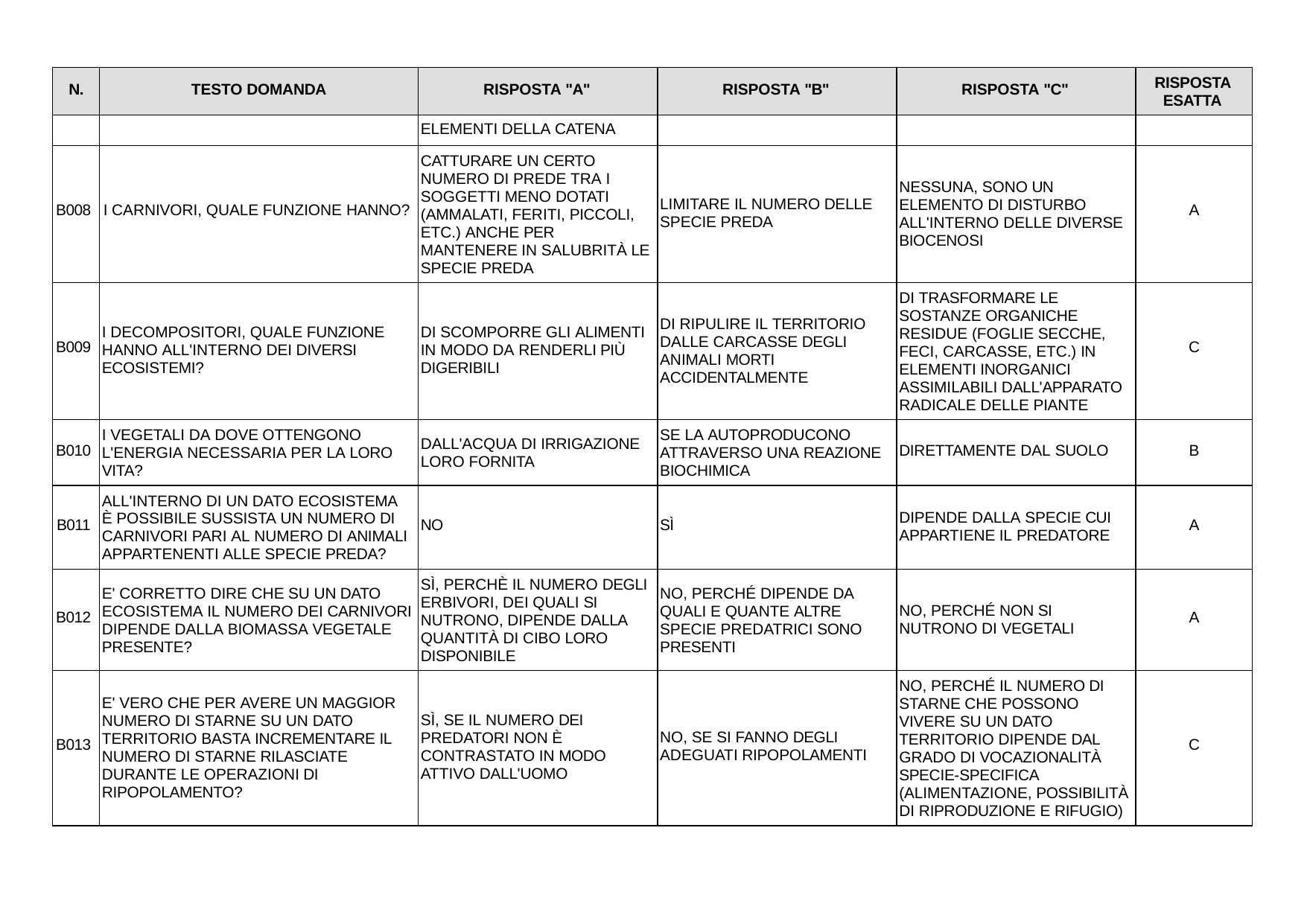

| N. | TESTO DOMANDA | RISPOSTA "A" | RISPOSTA "B" | RISPOSTA "C" | RISPOSTA ESATTA |
| --- | --- | --- | --- | --- | --- |
|  |  | ELEMENTI DELLA CATENA |  |  |  |
| B008 | I CARNIVORI, QUALE FUNZIONE HANNO? | CATTURARE UN CERTO NUMERO DI PREDE TRA I SOGGETTI MENO DOTATI (AMMALATI, FERITI, PICCOLI, ETC.) ANCHE PER MANTENERE IN SALUBRITÀ LE SPECIE PREDA | LIMITARE IL NUMERO DELLE SPECIE PREDA | NESSUNA, SONO UN ELEMENTO DI DISTURBO ALL'INTERNO DELLE DIVERSE BIOCENOSI | A |
| B009 | I DECOMPOSITORI, QUALE FUNZIONE HANNO ALL'INTERNO DEI DIVERSI ECOSISTEMI? | DI SCOMPORRE GLI ALIMENTI IN MODO DA RENDERLI PIÙ DIGERIBILI | DI RIPULIRE IL TERRITORIO DALLE CARCASSE DEGLI ANIMALI MORTI ACCIDENTALMENTE | DI TRASFORMARE LE SOSTANZE ORGANICHE RESIDUE (FOGLIE SECCHE, FECI, CARCASSE, ETC.) IN ELEMENTI INORGANICI ASSIMILABILI DALL'APPARATO RADICALE DELLE PIANTE | C |
| B010 | I VEGETALI DA DOVE OTTENGONO L'ENERGIA NECESSARIA PER LA LORO VITA? | DALL'ACQUA DI IRRIGAZIONE LORO FORNITA | SE LA AUTOPRODUCONO ATTRAVERSO UNA REAZIONE BIOCHIMICA | DIRETTAMENTE DAL SUOLO | B |
| B011 | ALL'INTERNO DI UN DATO ECOSISTEMA È POSSIBILE SUSSISTA UN NUMERO DI CARNIVORI PARI AL NUMERO DI ANIMALI APPARTENENTI ALLE SPECIE PREDA? | NO | SÌ | DIPENDE DALLA SPECIE CUI APPARTIENE IL PREDATORE | A |
| B012 | E' CORRETTO DIRE CHE SU UN DATO ECOSISTEMA IL NUMERO DEI CARNIVORI DIPENDE DALLA BIOMASSA VEGETALE PRESENTE? | SÌ, PERCHÈ IL NUMERO DEGLI ERBIVORI, DEI QUALI SI NUTRONO, DIPENDE DALLA QUANTITÀ DI CIBO LORO DISPONIBILE | NO, PERCHÉ DIPENDE DA QUALI E QUANTE ALTRE SPECIE PREDATRICI SONO PRESENTI | NO, PERCHÉ NON SI NUTRONO DI VEGETALI | A |
| B013 | E' VERO CHE PER AVERE UN MAGGIOR NUMERO DI STARNE SU UN DATO TERRITORIO BASTA INCREMENTARE IL NUMERO DI STARNE RILASCIATE DURANTE LE OPERAZIONI DI RIPOPOLAMENTO? | SÌ, SE IL NUMERO DEI PREDATORI NON È CONTRASTATO IN MODO ATTIVO DALL'UOMO | NO, SE SI FANNO DEGLI ADEGUATI RIPOPOLAMENTI | NO, PERCHÉ IL NUMERO DI STARNE CHE POSSONO VIVERE SU UN DATO TERRITORIO DIPENDE DAL GRADO DI VOCAZIONALITÀ SPECIE-SPECIFICA (ALIMENTAZIONE, POSSIBILITÀ DI RIPRODUZIONE E RIFUGIO) | C |